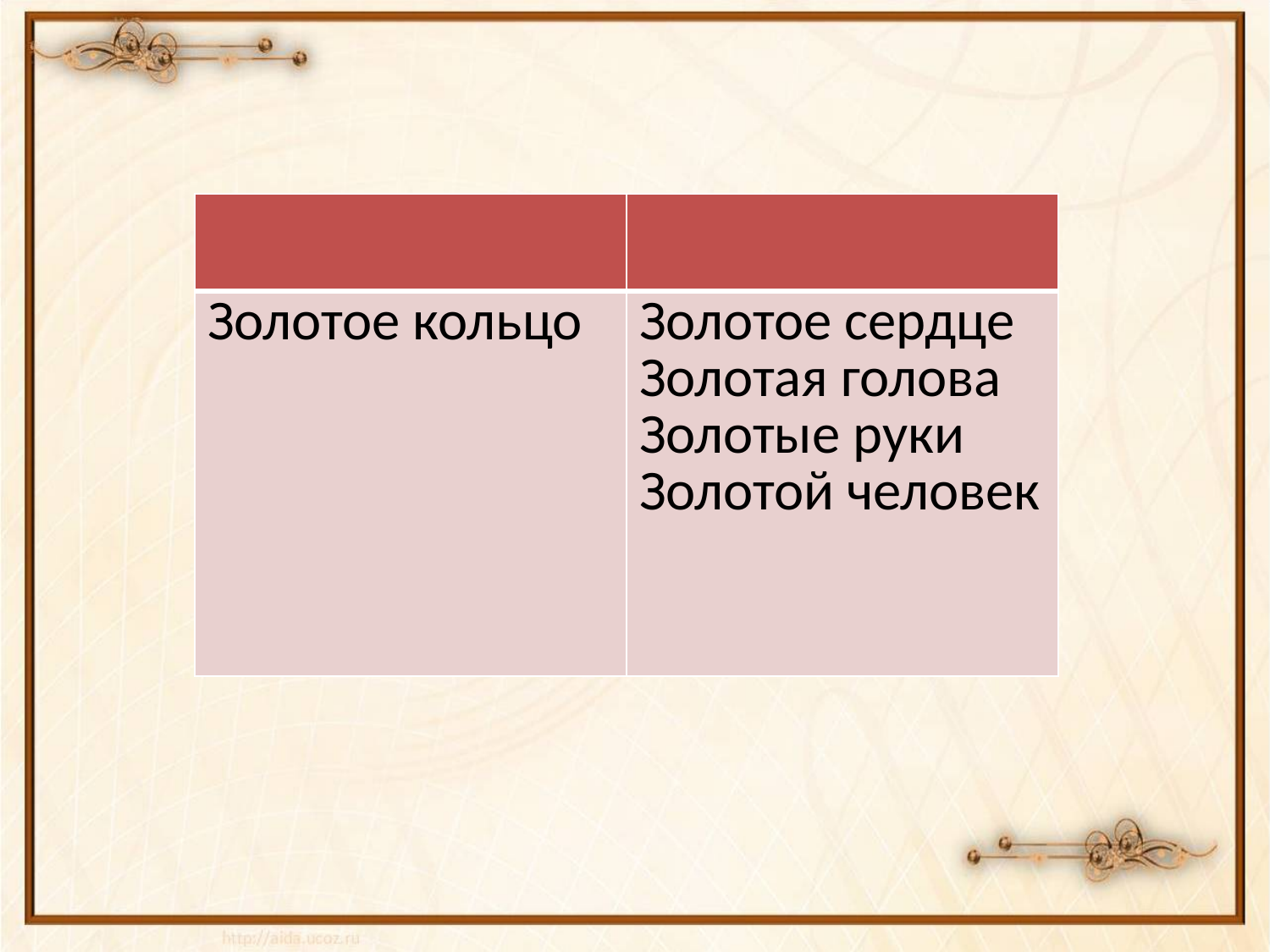

|  |  |
| --- | --- |
| Золотое кольцо | Золотое сердце Золотая голова Золотые руки Золотой человек |